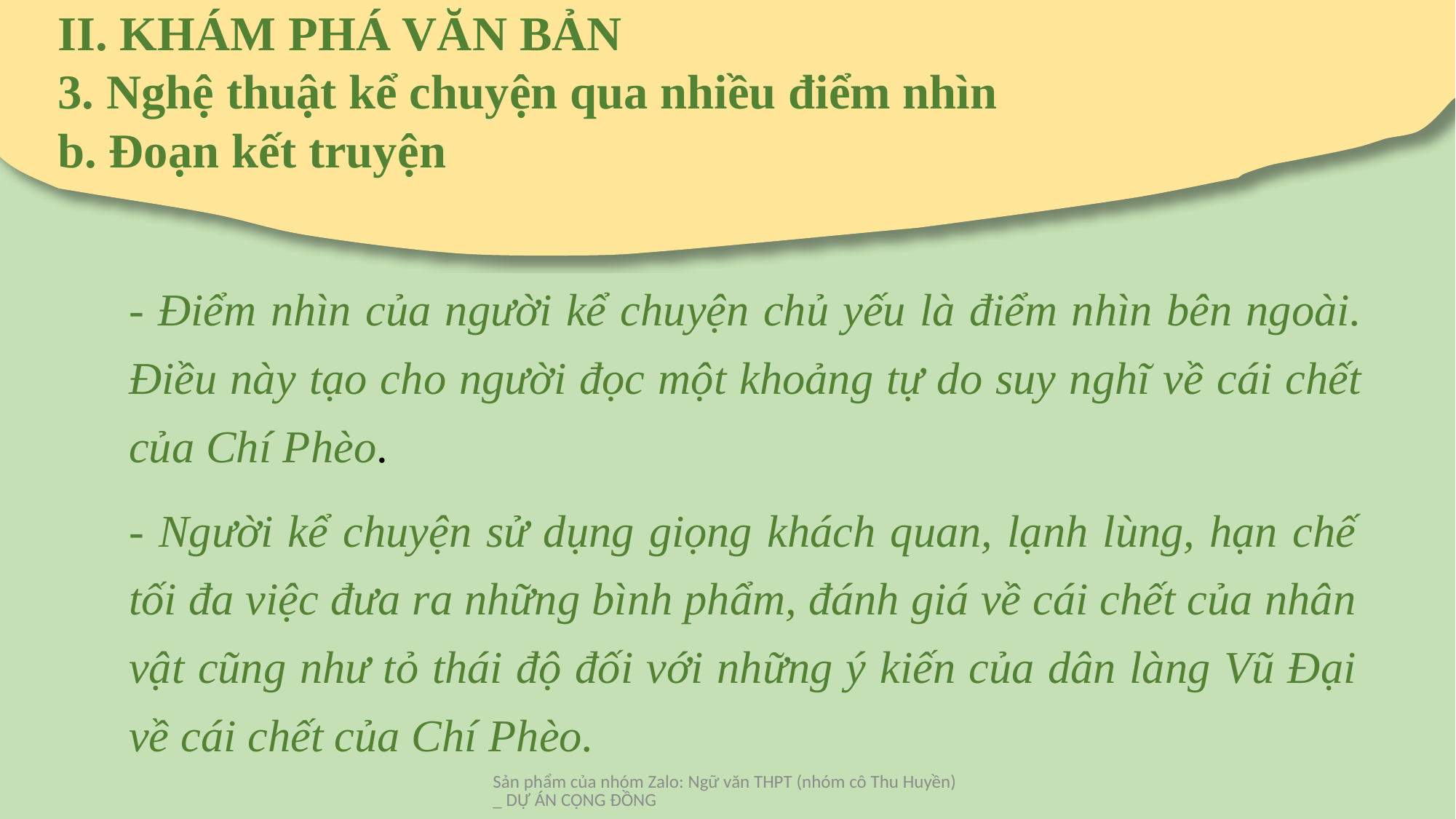

II. KHÁM PHÁ VĂN BẢN
3. Nghệ thuật kể chuyện qua nhiều điểm nhìn
b. Đoạn kết truyện
- Điểm nhìn của người kể chuyện chủ yếu là điểm nhìn bên ngoài. Điều này tạo cho người đọc một khoảng tự do suy nghĩ về cái chết của Chí Phèo.
- Người kể chuyện sử dụng giọng khách quan, lạnh lùng, hạn chế tối đa việc đưa ra những bình phẩm, đánh giá về cái chết của nhân vật cũng như tỏ thái độ đối với những ý kiến của dân làng Vũ Đại về cái chết của Chí Phèo.
Sản phẩm của nhóm Zalo: Ngữ văn THPT (nhóm cô Thu Huyền)_ DỰ ÁN CỘNG ĐỒNG